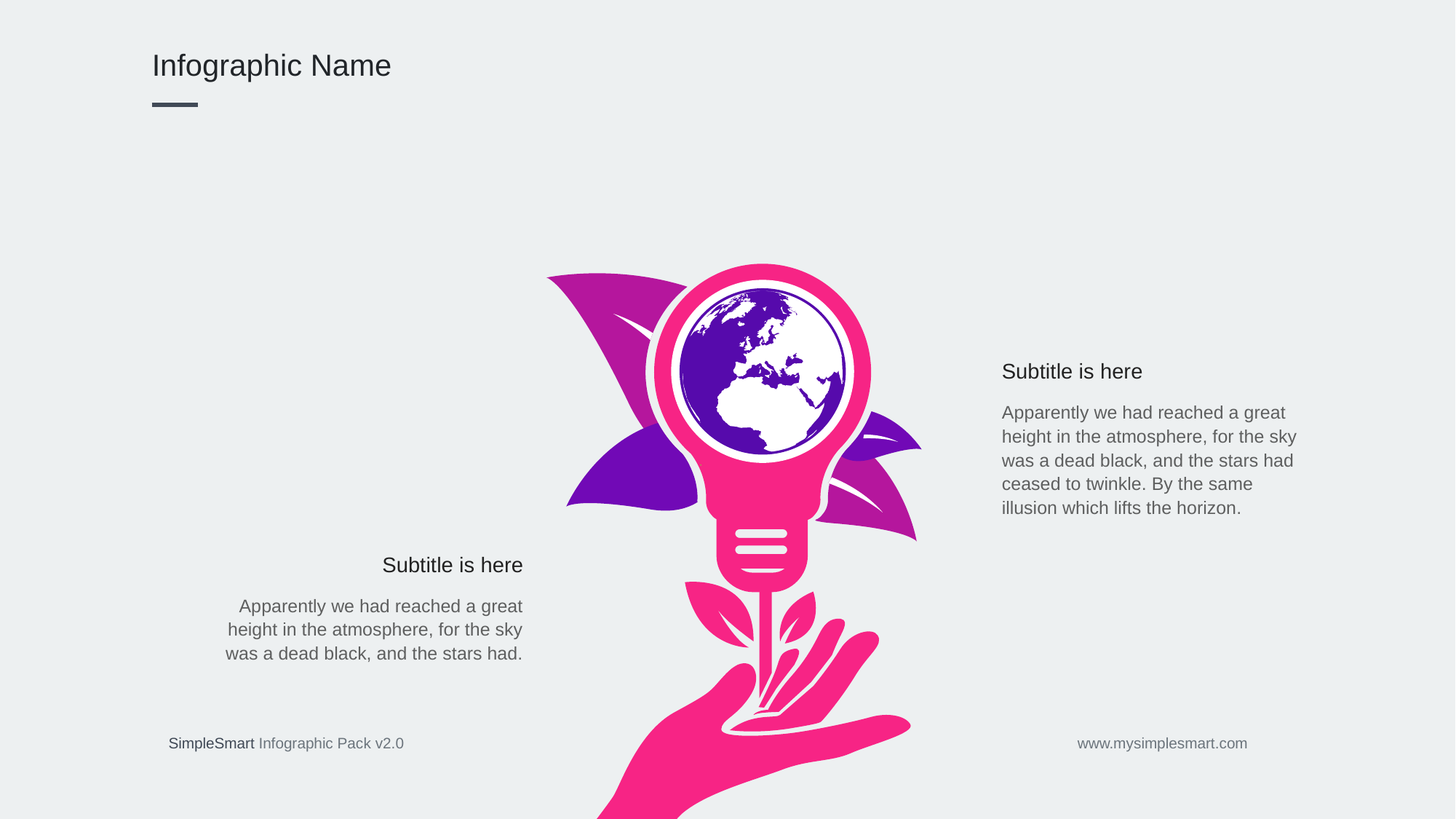

Infographic Name

Subtitle is here
Apparently we had reached a great height in the atmosphere, for the sky was a dead black, and the stars had ceased to twinkle. By the same illusion which lifts the horizon.

Subtitle is here
Apparently we had reached a great height in the atmosphere, for the sky was a dead black, and the stars had.

37